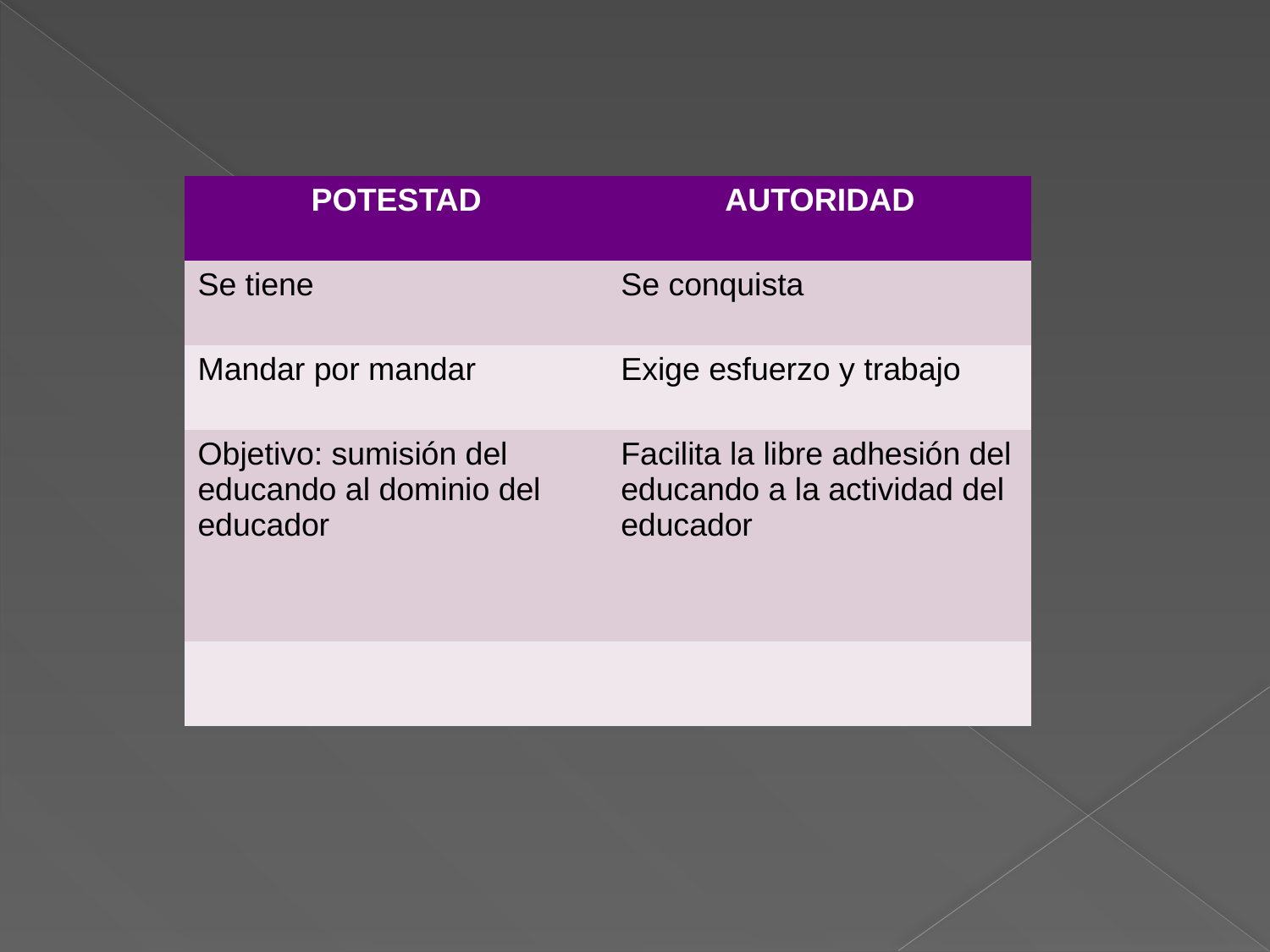

| POTESTAD | AUTORIDAD |
| --- | --- |
| Se tiene | Se conquista |
| Mandar por mandar | Exige esfuerzo y trabajo |
| Objetivo: sumisión del educando al dominio del educador | Facilita la libre adhesión del educando a la actividad del educador |
|  |  |